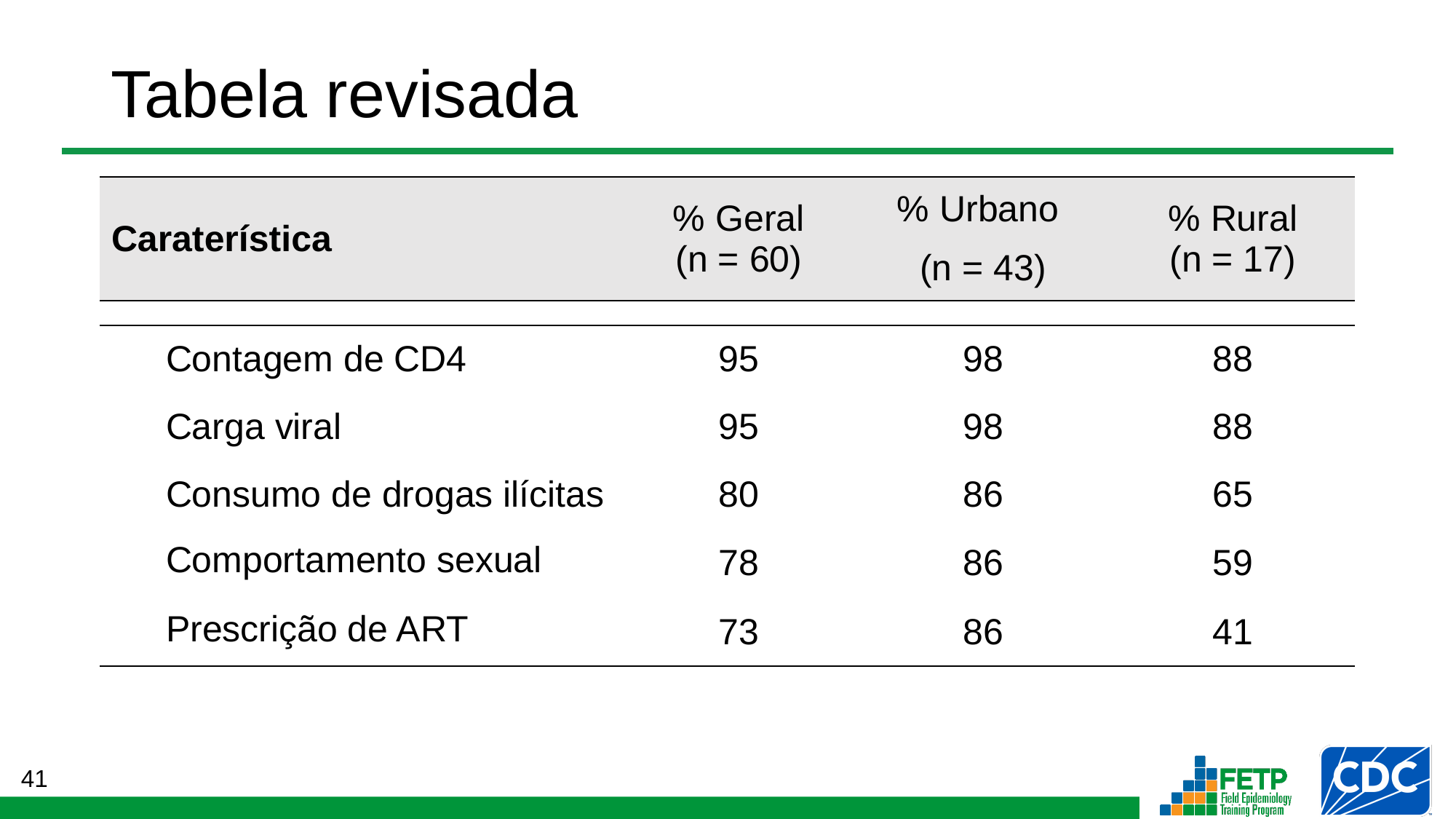

# Tabela revisada
| Caraterística | % Geral (n = 60) | % Urbano (n = 43) | % Rural (n = 17) |
| --- | --- | --- | --- |
|  |  |  |  |
| Contagem de CD4 | 95 | 98 | 88 |
| Carga viral | 95 | 98 | 88 |
| Consumo de drogas ilícitas | 80 | 86 | 65 |
| Comportamento sexual | 78 | 86 | 59 |
| Prescrição de ART | 73 | 86 | 41 |